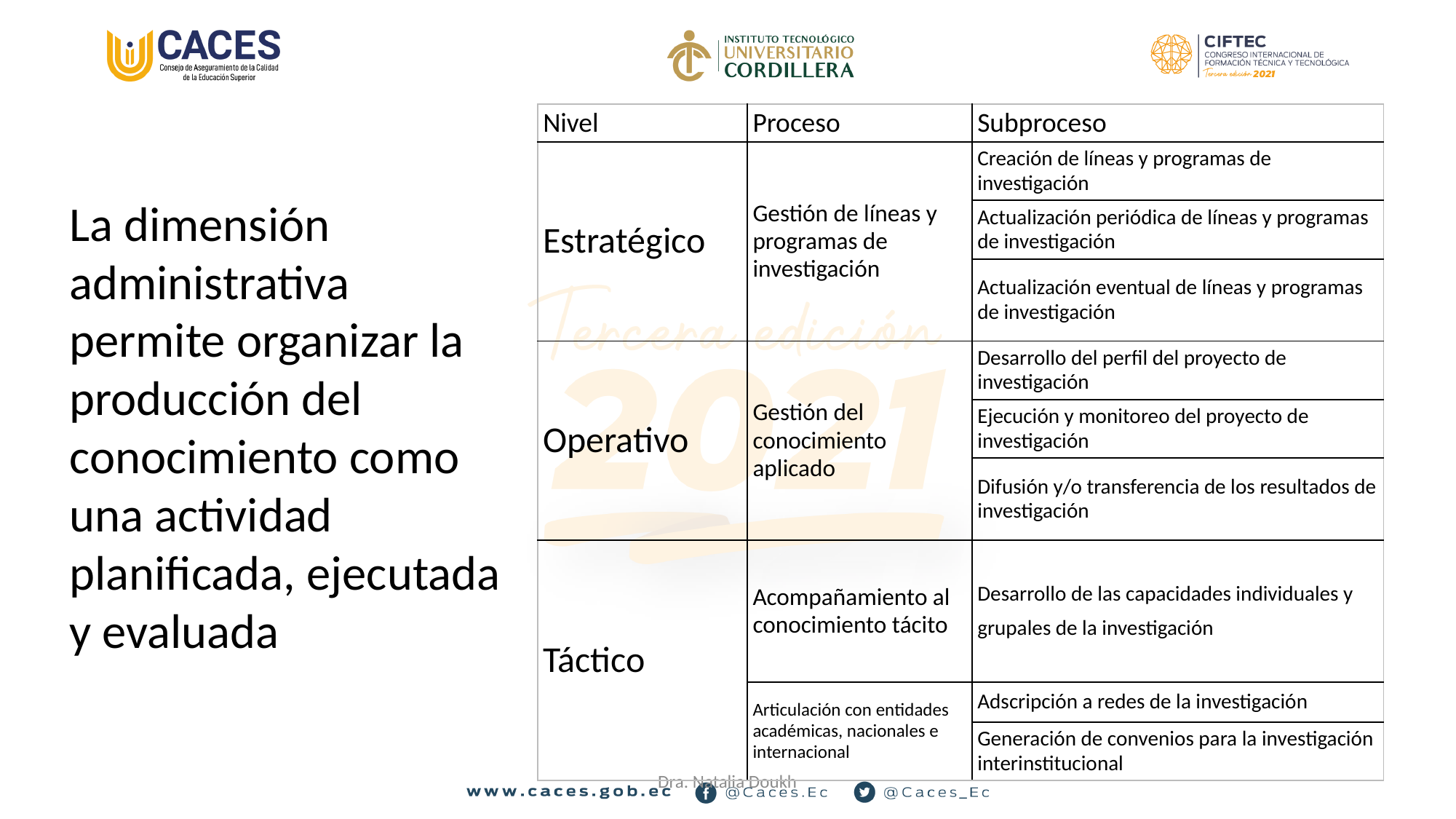

| Nivel | Proceso | Subproceso |
| --- | --- | --- |
| Estratégico | Gestión de líneas y programas de investigación | Creación de líneas y programas de investigación |
|  |  | Actualización periódica de líneas y programas de investigación |
|  |  | Actualización eventual de líneas y programas de investigación |
| Operativo | Gestión del conocimiento aplicado | Desarrollo del perfil del proyecto de investigación |
|  |  | Ejecución y monitoreo del proyecto de investigación |
|  |  | Difusión y/o transferencia de los resultados de investigación |
| Táctico | Acompañamiento al conocimiento tácito | Desarrollo de las capacidades individuales y grupales de la investigación |
|  | Articulación con entidades académicas, nacionales e internacional | Adscripción a redes de la investigación |
|  |  | Generación de convenios para la investigación interinstitucional |
La dimensión administrativa permite organizar la producción del conocimiento como una actividad planificada, ejecutada y evaluada
Dra. Natalia Doukh